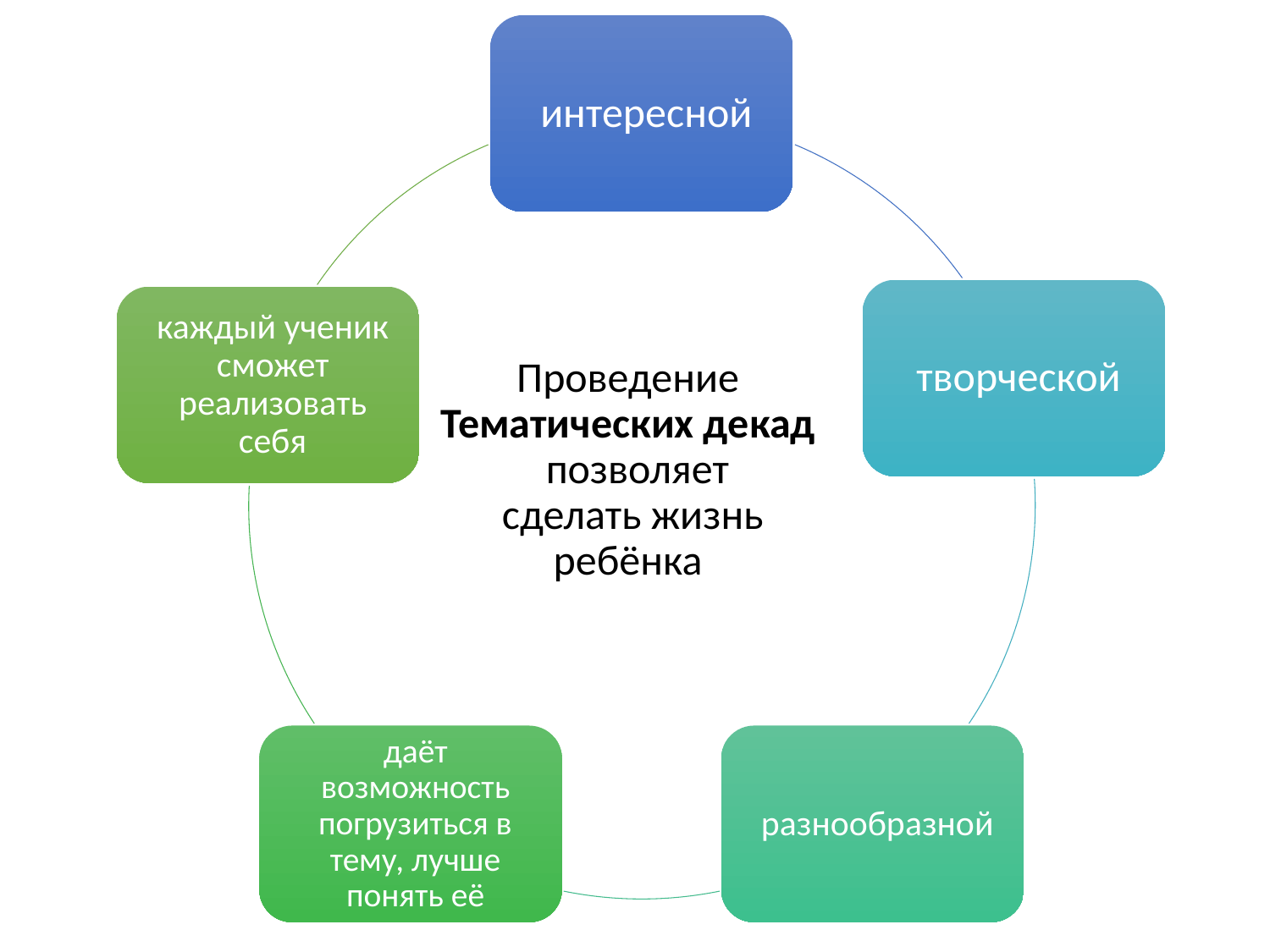

интересной
творческой
разнообразной
даёт возможность погрузиться в тему, лучше понять её
каждый ученик сможет реализовать себя
# Проведение Тематических декад  позволяет сделать жизнь ребёнка